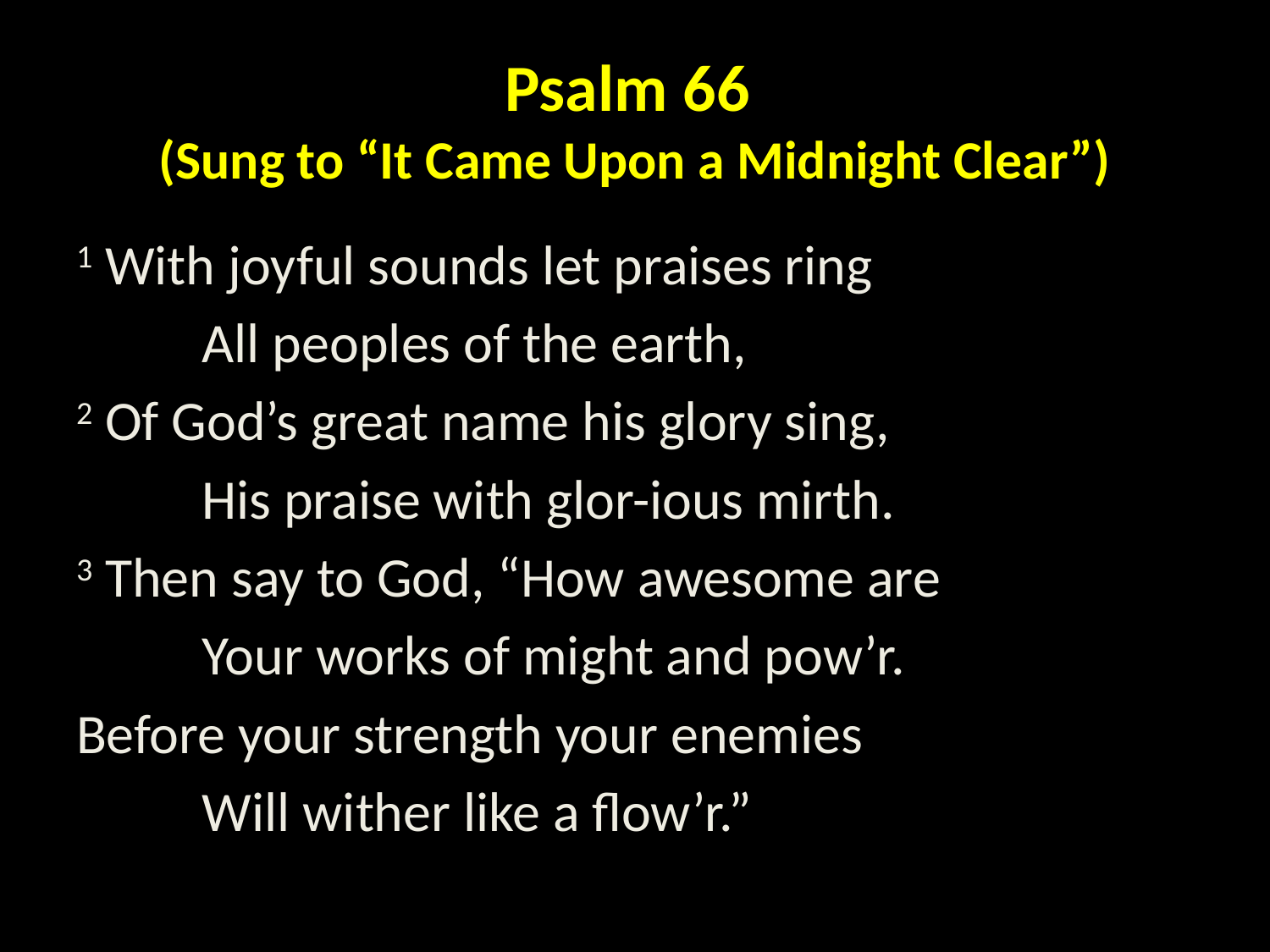

# Psalm 66 (Sung to “It Came Upon a Midnight Clear”)
1 With joyful sounds let praises ring
	All peoples of the earth,
2 Of God’s great name his glory sing,
	His praise with glor-ious mirth.
3 Then say to God, “How awesome are
	Your works of might and pow’r.
Before your strength your enemies
	Will wither like a flow’r.”